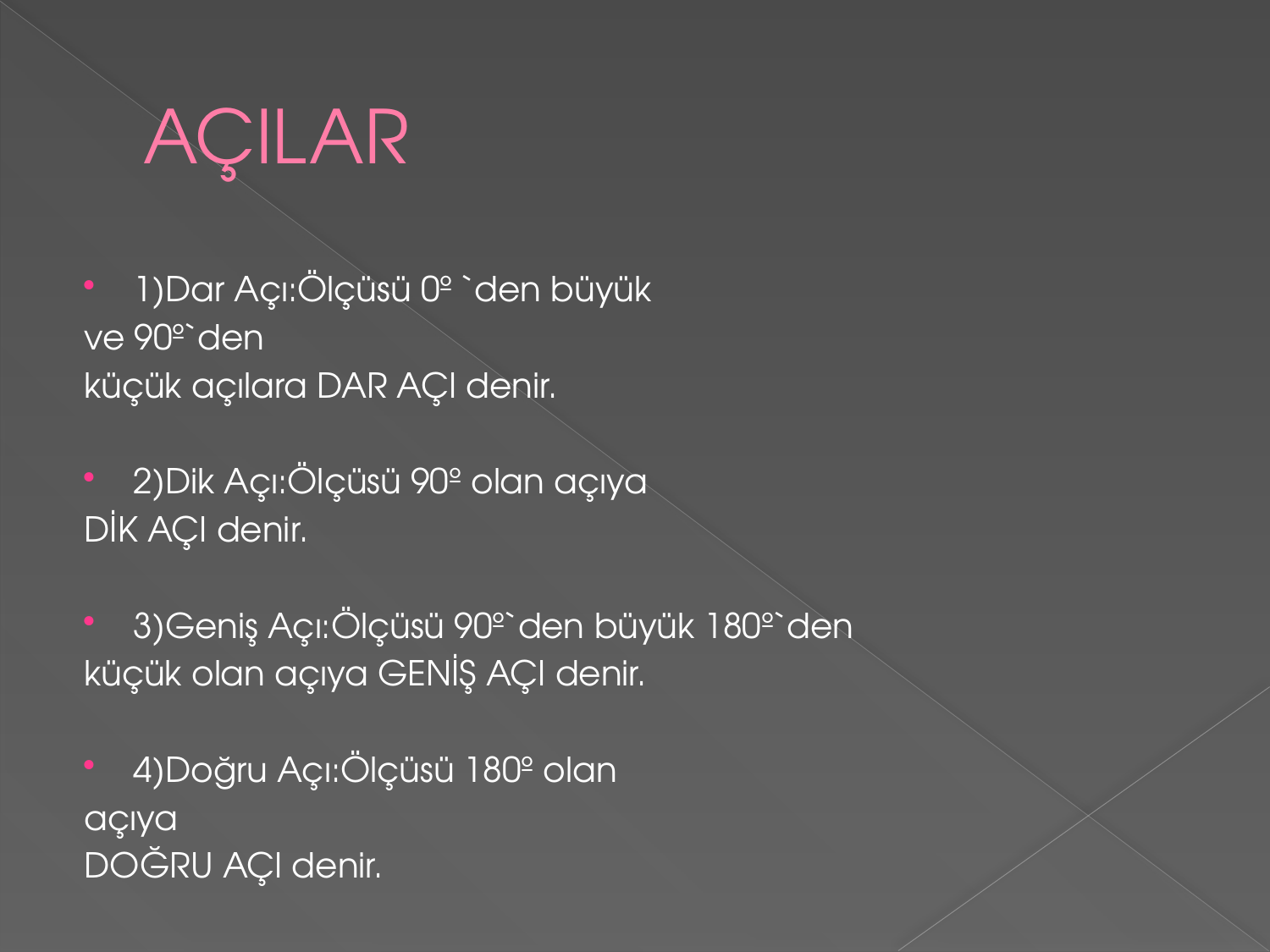

# AÇILAR
1)Dar Açı:Ölçüsü 0º `den büyük
ve 90º`den
küçük açılara DAR AÇI denir.

2)Dik Açı:Ölçüsü 90º olan açıya
DİK AÇI denir.

3)Geniş Açı:Ölçüsü 90º`den büyük 180º`den
küçük olan açıya GENİŞ AÇI denir.

4)Doğru Açı:Ölçüsü 180º olan
açıya
DOĞRU AÇI denir.